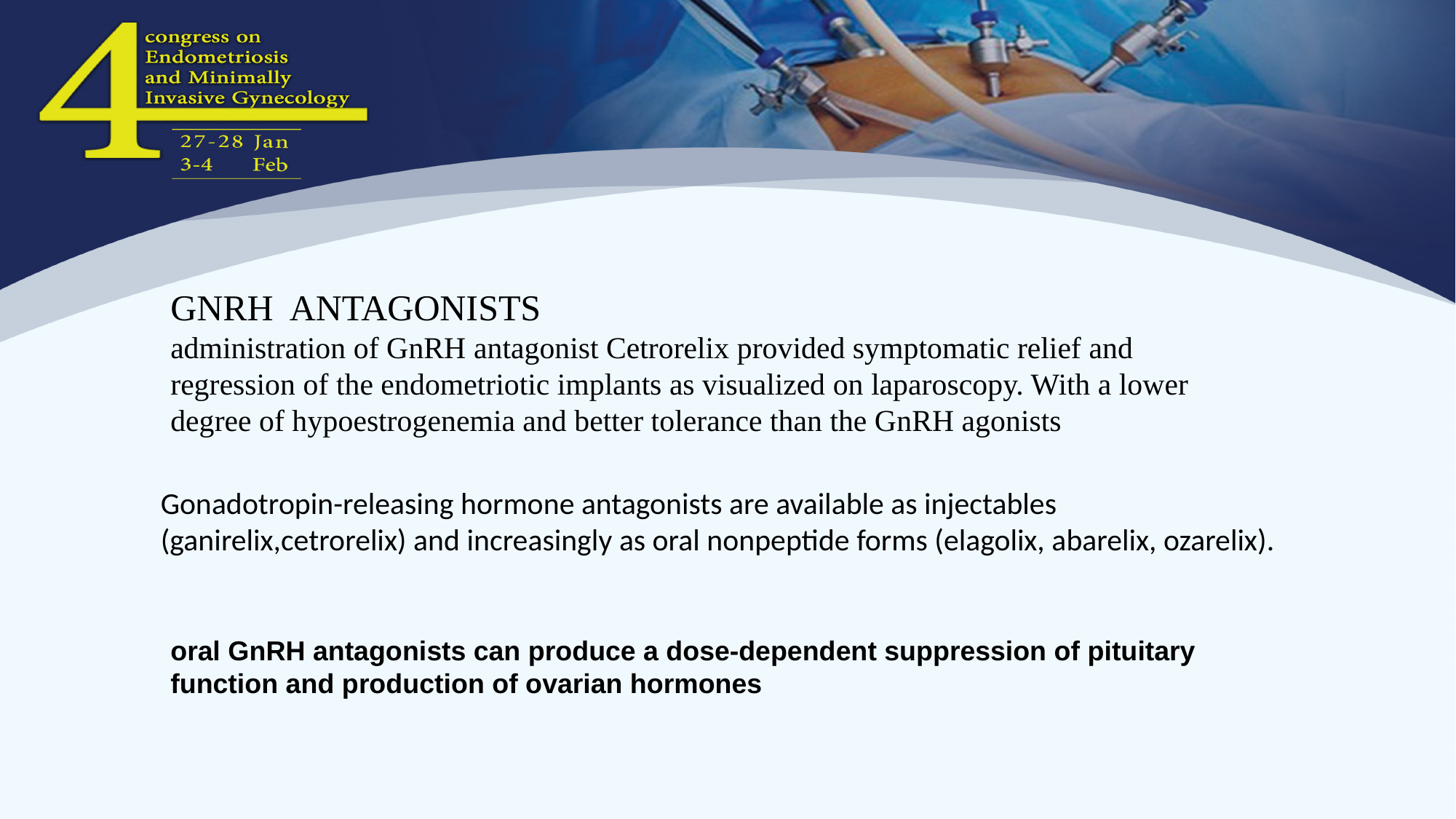

GNRH  ANTAGONISTS
administration of GnRH antagonist Cetrorelix provided symptomatic relief and regression of the endometriotic implants as visualized on laparoscopy. With a lower degree of hypoestrogenemia and better tolerance than the GnRH agonists
Gonadotropin-releasing hormone antagonists are available as injectables (ganirelix,cetrorelix) and increasingly as oral nonpeptide forms (elagolix, abarelix, ozarelix).
oral GnRH antagonists can produce a dose-dependent suppression of pituitary function and production of ovarian hormones